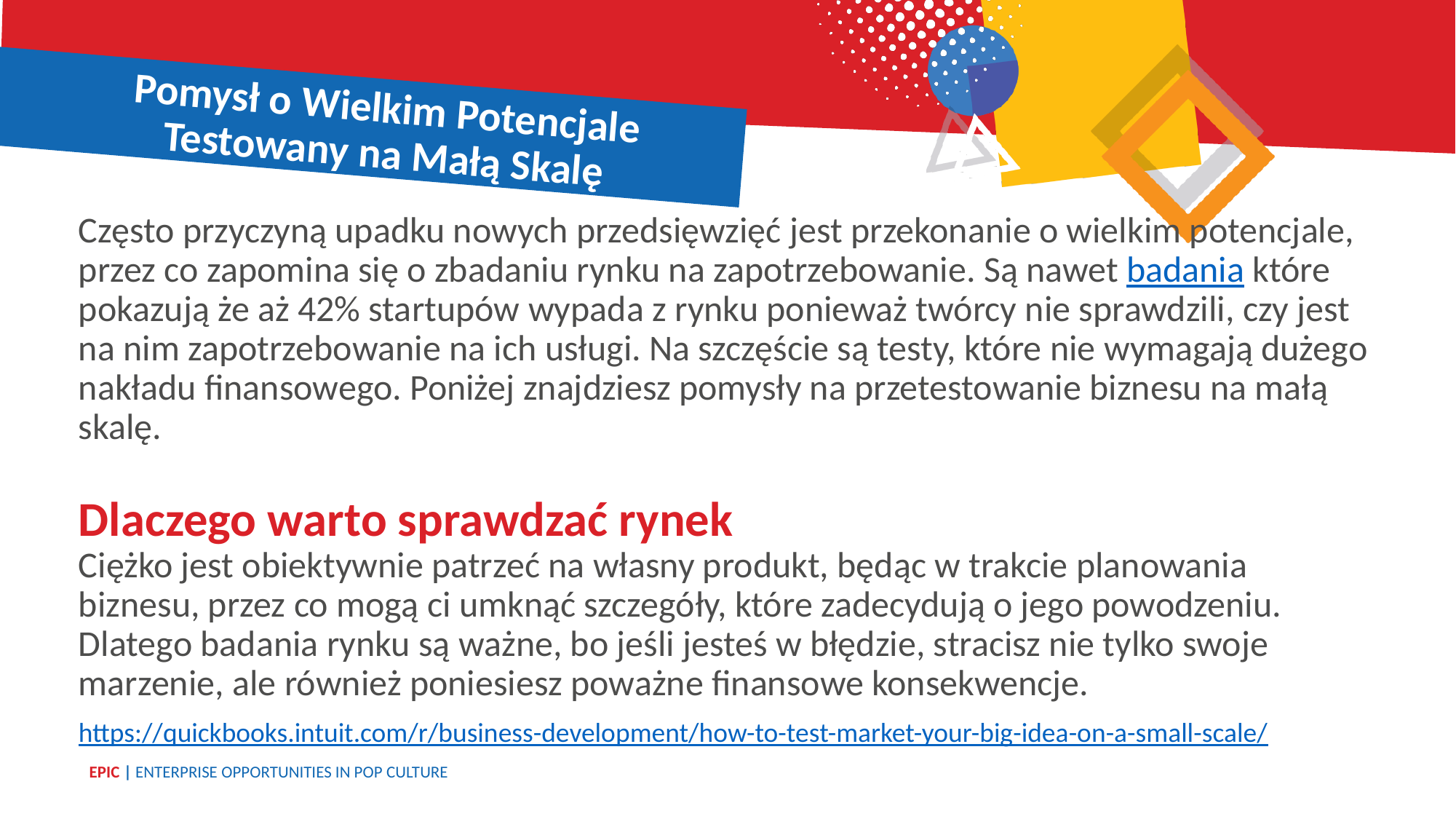

Pomysł o Wielkim Potencjale Testowany na Małą Skalę
Często przyczyną upadku nowych przedsięwzięć jest przekonanie o wielkim potencjale, przez co zapomina się o zbadaniu rynku na zapotrzebowanie. Są nawet badania które pokazują że aż 42% startupów wypada z rynku ponieważ twórcy nie sprawdzili, czy jest na nim zapotrzebowanie na ich usługi. Na szczęście są testy, które nie wymagają dużego nakładu finansowego. Poniżej znajdziesz pomysły na przetestowanie biznesu na małą skalę.

Dlaczego warto sprawdzać rynek
Ciężko jest obiektywnie patrzeć na własny produkt, będąc w trakcie planowania biznesu, przez co mogą ci umknąć szczegóły, które zadecydują o jego powodzeniu. Dlatego badania rynku są ważne, bo jeśli jesteś w błędzie, stracisz nie tylko swoje marzenie, ale również poniesiesz poważne finansowe konsekwencje.
https://quickbooks.intuit.com/r/business-development/how-to-test-market-your-big-idea-on-a-small-scale/